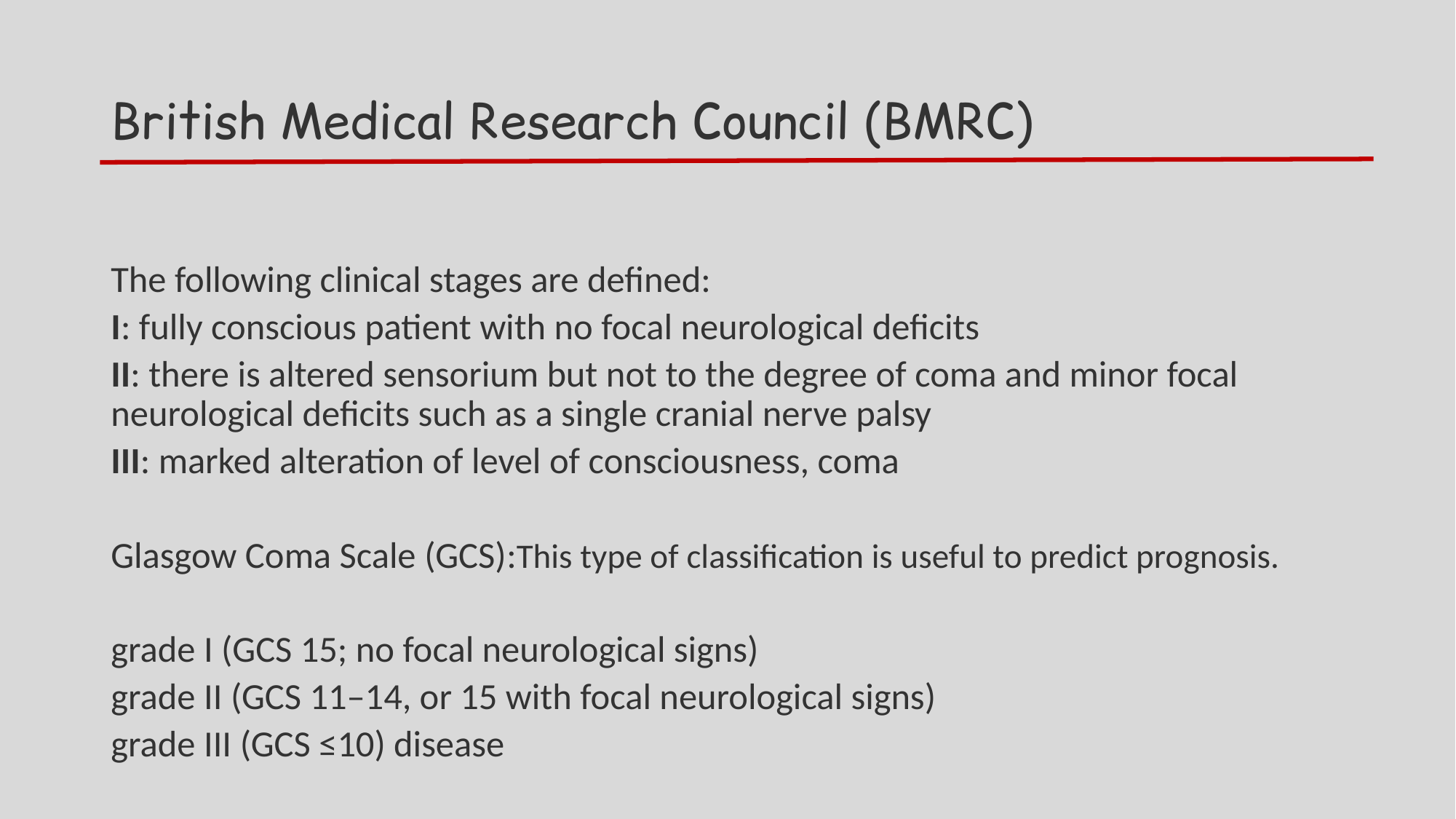

# British Medical Research Council (BMRC)
The following clinical stages are defined:
I: fully conscious patient with no focal neurological deficits
II: there is altered sensorium but not to the degree of coma and minor focal neurological deficits such as a single cranial nerve palsy
III: marked alteration of level of consciousness, coma

Glasgow Coma Scale (GCS):This type of classification is useful to predict prognosis.

grade I (GCS 15; no focal neurological signs)
grade II (GCS 11–14, or 15 with focal neurological signs)
grade III (GCS ≤10) disease